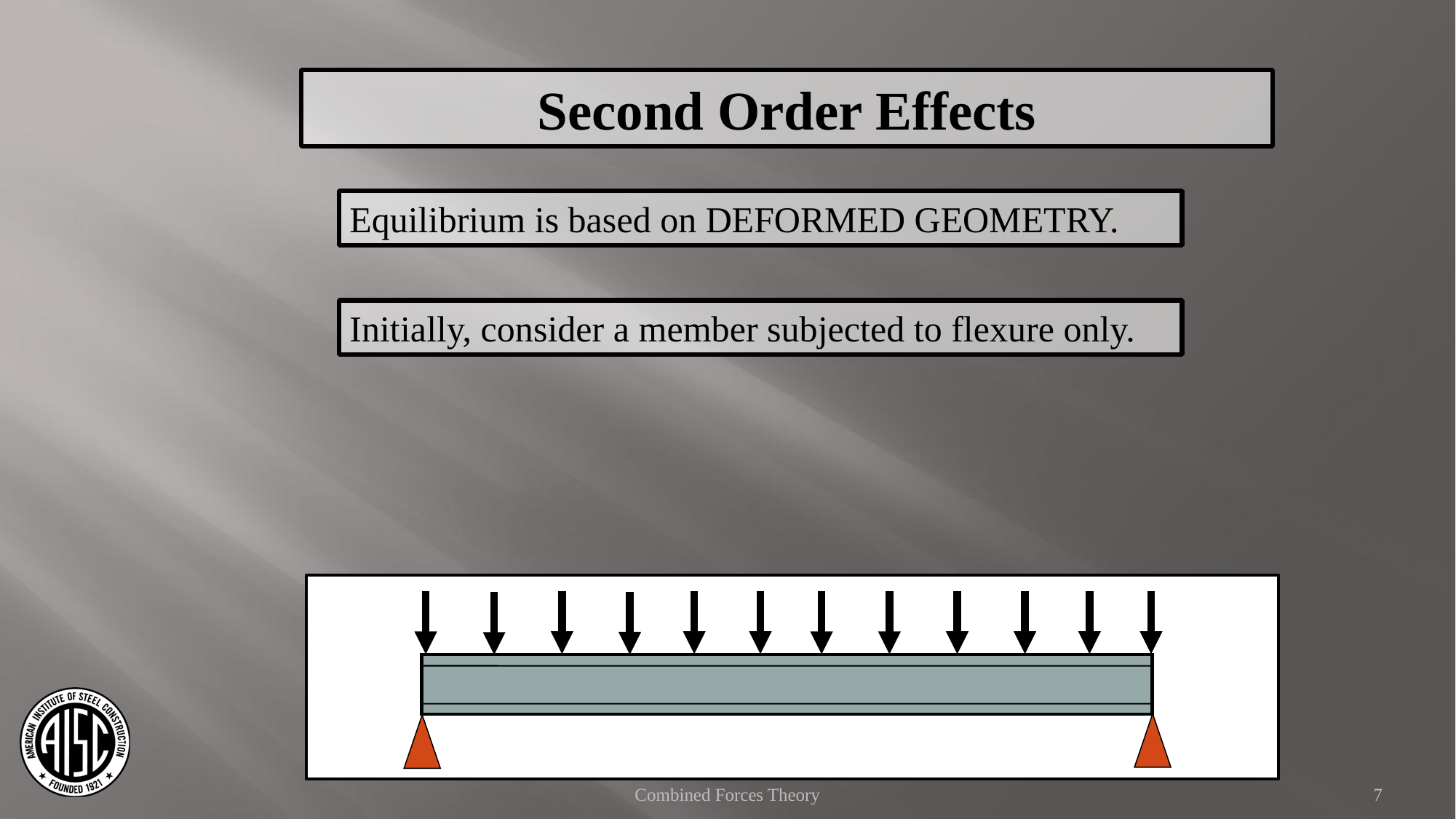

Second Order Effects
Equilibrium is based on DEFORMED GEOMETRY.
Initially, consider a member subjected to flexure only.

Combined Forces Theory
7